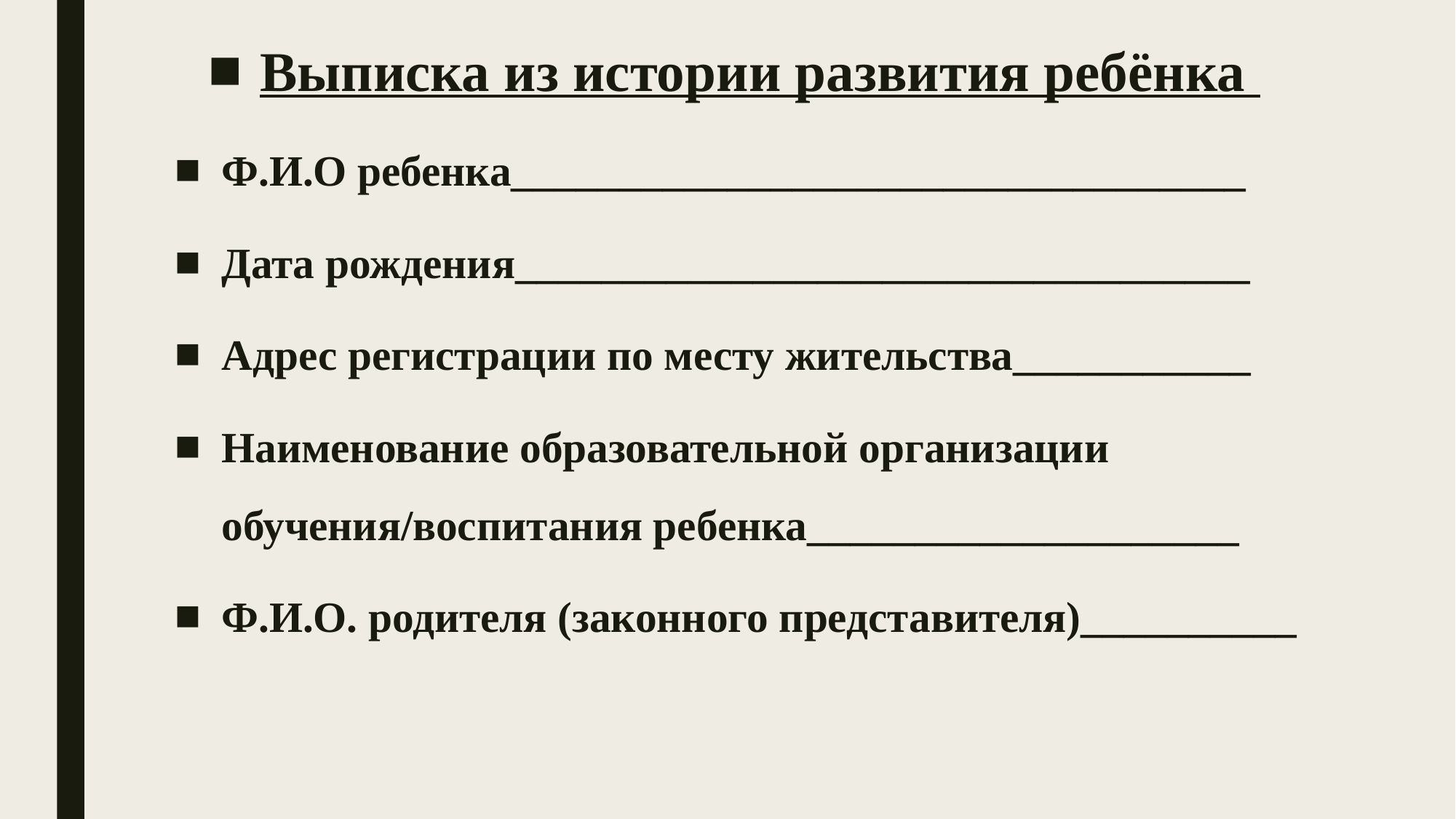

Выписка из истории развития ребёнка
Ф.И.О ребенка__________________________________
Дата рождения__________________________________
Адрес регистрации по месту жительства___________
Наименование образовательной организации обучения/воспитания ребенка____________________
Ф.И.О. родителя (законного представителя)__________